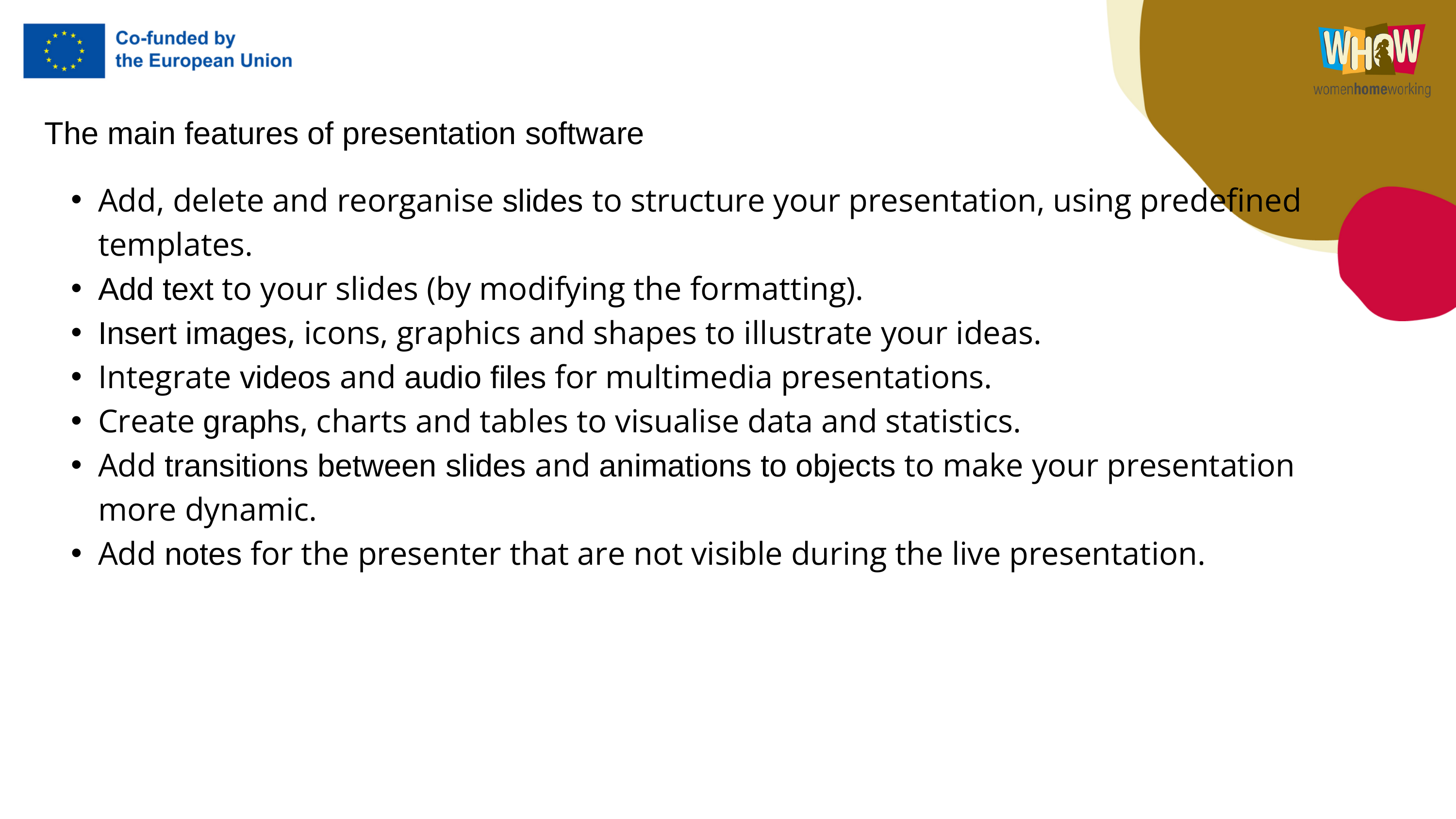

The main features of presentation software
Add, delete and reorganise slides to structure your presentation, using predefined templates.
Add text to your slides (by modifying the formatting).
Insert images, icons, graphics and shapes to illustrate your ideas.
Integrate videos and audio files for multimedia presentations.
Create graphs, charts and tables to visualise data and statistics.
Add transitions between slides and animations to objects to make your presentation more dynamic.
Add notes for the presenter that are not visible during the live presentation.